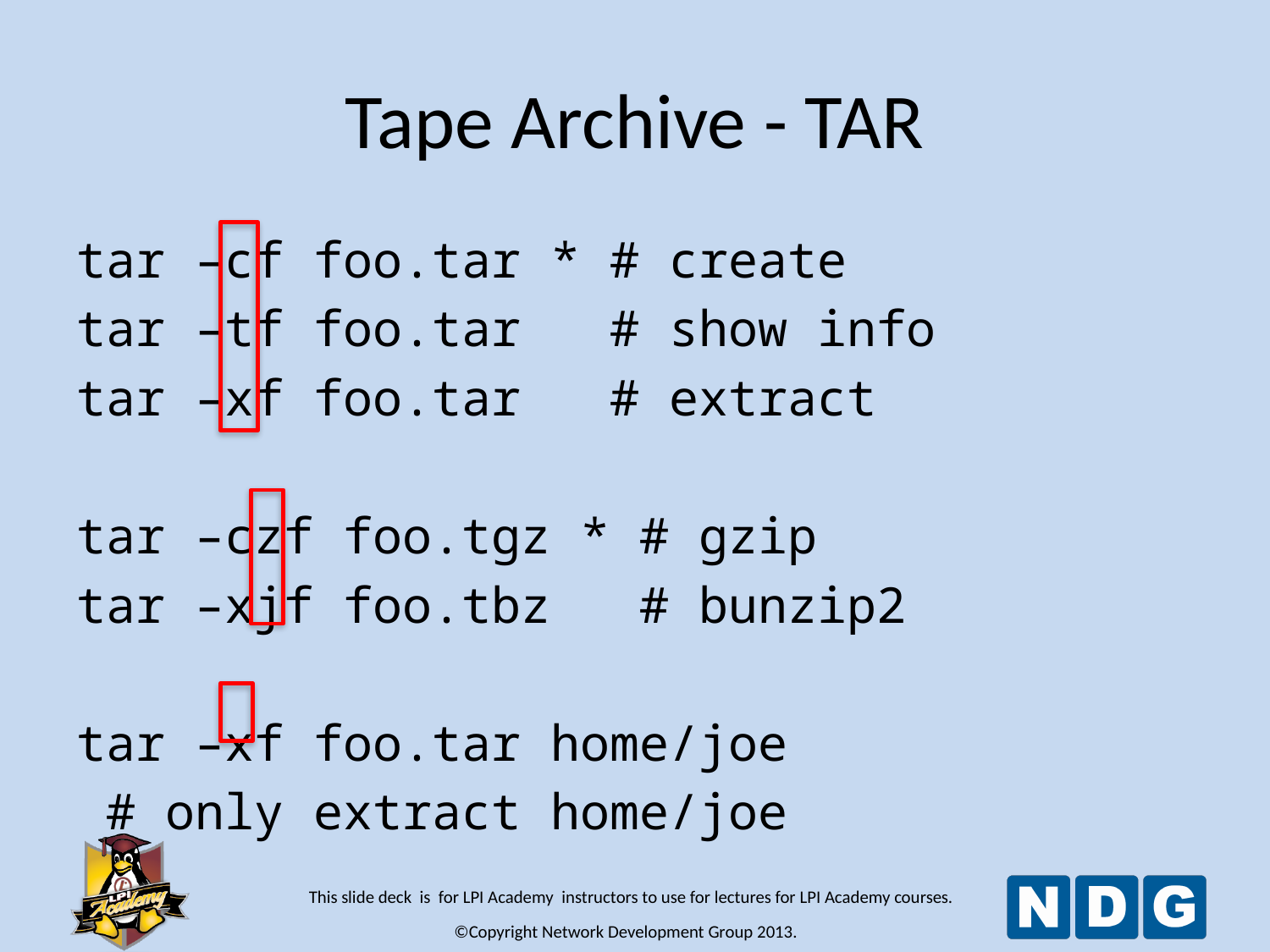

# Tape Archive - TAR
tar –cf foo.tar * # create
tar –tf foo.tar   # show info
tar –xf foo.tar   # extract

tar –czf foo.tgz * # gzip
tar –xjf foo.tbz   # bunzip2

tar –xf foo.tar home/joe
 # only extract home/joe